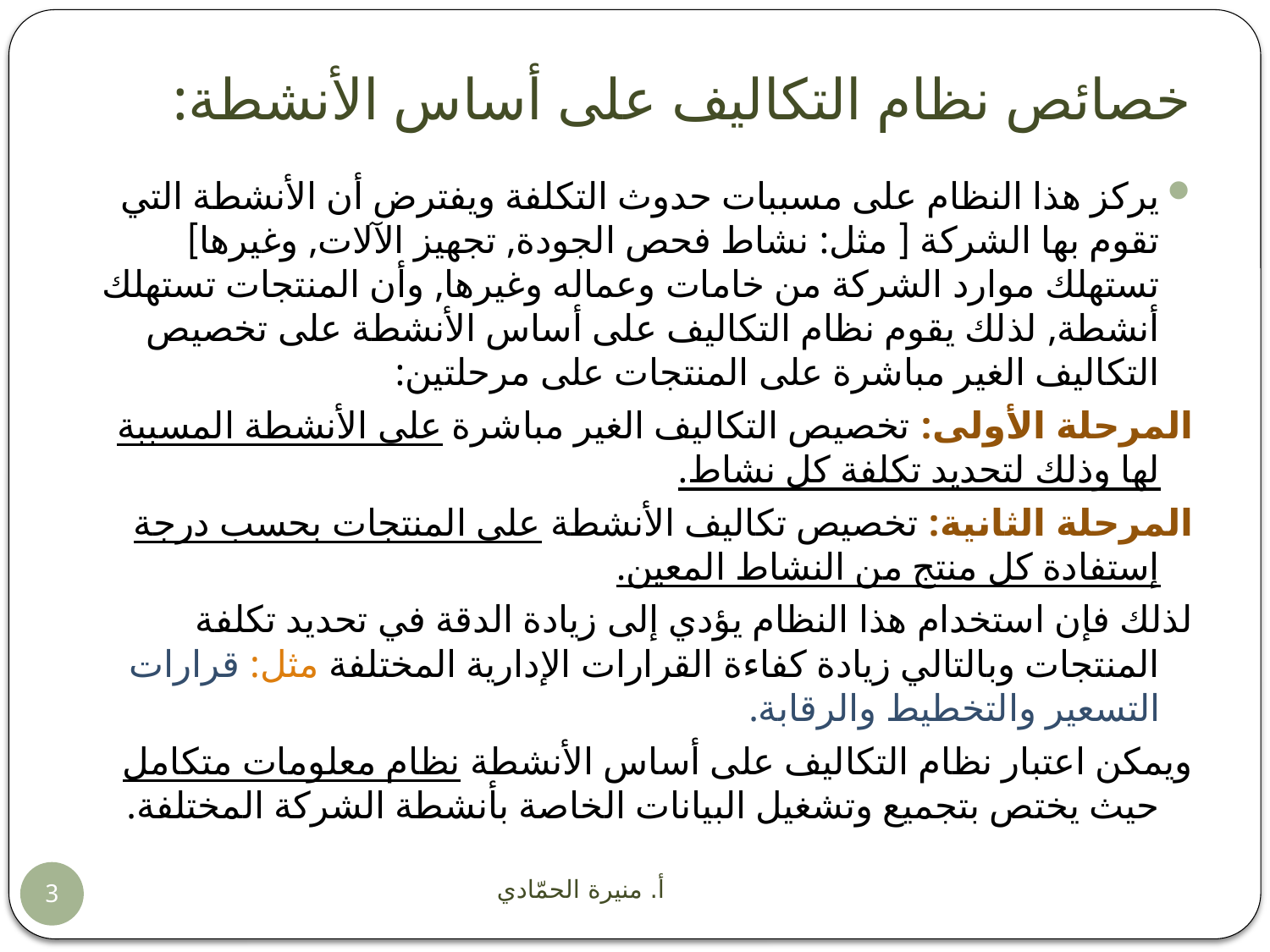

# خصائص نظام التكاليف على أساس الأنشطة:
يركز هذا النظام على مسببات حدوث التكلفة ويفترض أن الأنشطة التي تقوم بها الشركة [ مثل: نشاط فحص الجودة, تجهيز الآلات, وغيرها] تستهلك موارد الشركة من خامات وعماله وغيرها, وأن المنتجات تستهلك أنشطة, لذلك يقوم نظام التكاليف على أساس الأنشطة على تخصيص التكاليف الغير مباشرة على المنتجات على مرحلتين:
المرحلة الأولى: تخصيص التكاليف الغير مباشرة على الأنشطة المسببة لها وذلك لتحديد تكلفة كل نشاط.
المرحلة الثانية: تخصيص تكاليف الأنشطة على المنتجات بحسب درجة إستفادة كل منتج من النشاط المعين.
لذلك فإن استخدام هذا النظام يؤدي إلى زيادة الدقة في تحديد تكلفة المنتجات وبالتالي زيادة كفاءة القرارات الإدارية المختلفة مثل: قرارات التسعير والتخطيط والرقابة.
ويمكن اعتبار نظام التكاليف على أساس الأنشطة نظام معلومات متكامل حيث يختص بتجميع وتشغيل البيانات الخاصة بأنشطة الشركة المختلفة.
أ. منيرة الحمّادي
3